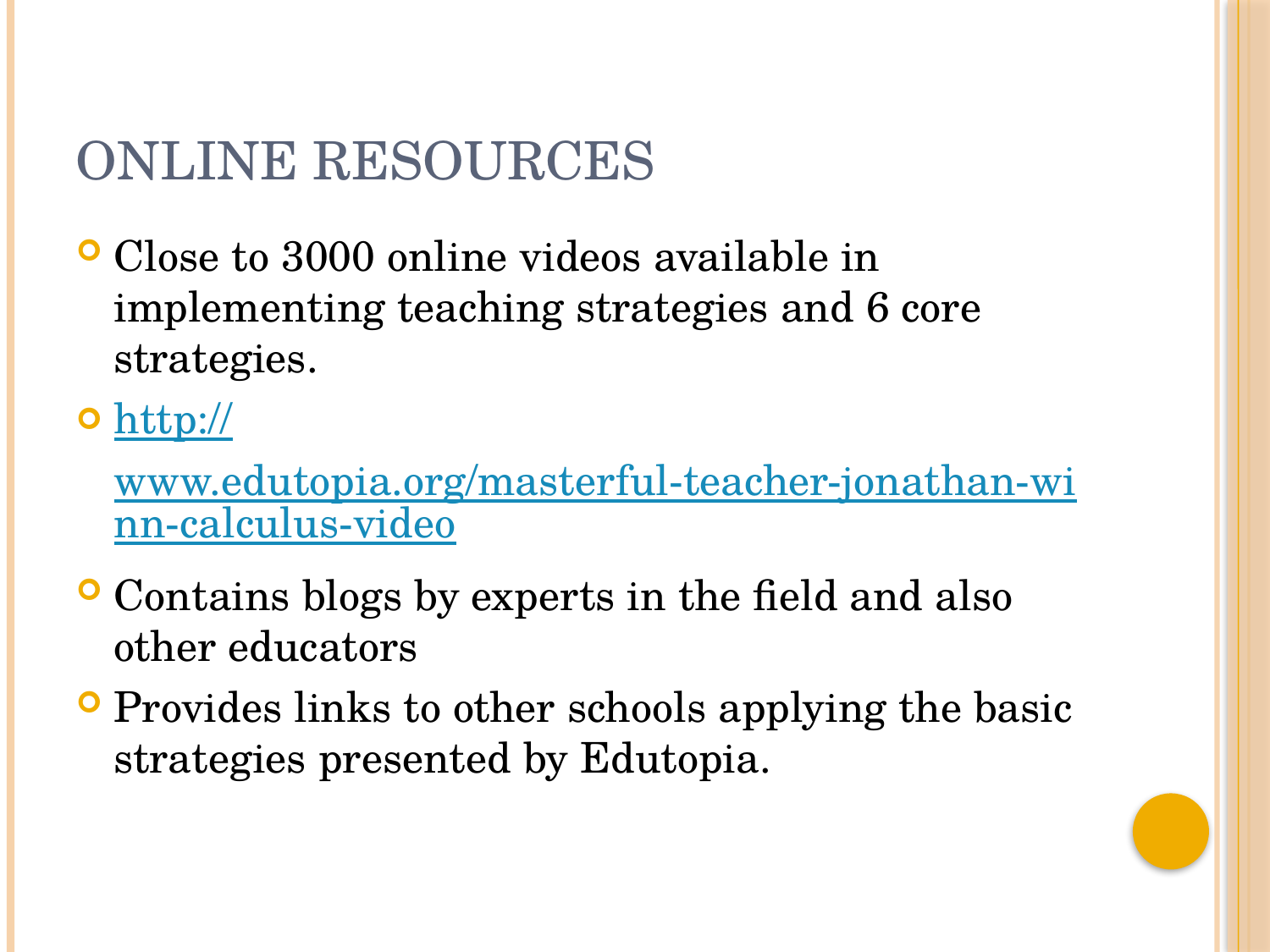

# Online Resources
Close to 3000 online videos available in implementing teaching strategies and 6 core strategies.
http://www.edutopia.org/masterful-teacher-jonathan-winn-calculus-video
Contains blogs by experts in the field and also other educators
Provides links to other schools applying the basic strategies presented by Edutopia.